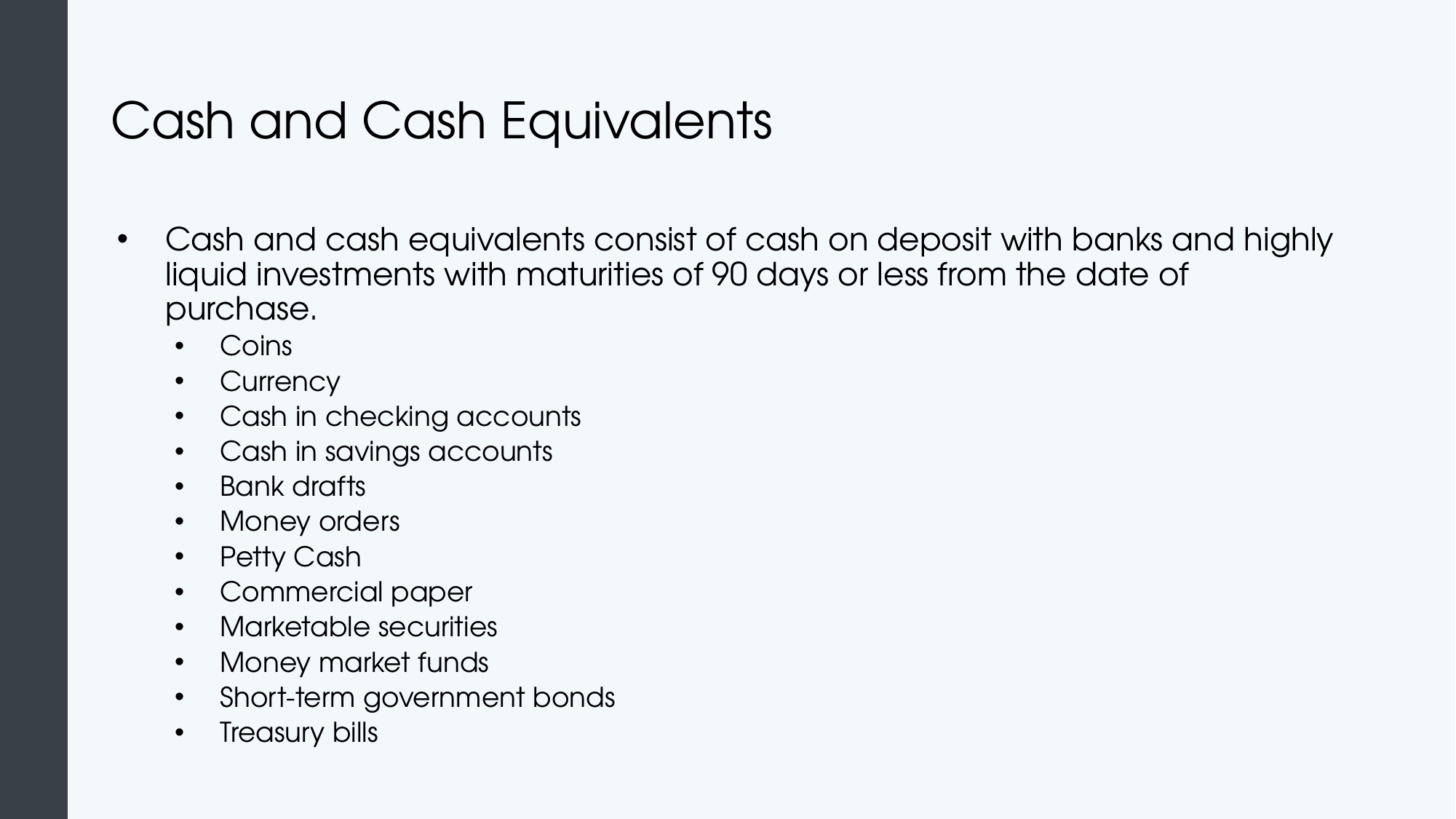

# Cash and Cash Equivalents
Cash and cash equivalents consist of cash on deposit with banks and highly liquid investments with maturities of 90 days or less from the date of purchase.
Coins
Currency
Cash in checking accounts
Cash in savings accounts
Bank drafts
Money orders
Petty Cash
Commercial paper
Marketable securities
Money market funds
Short-term government bonds
Treasury bills